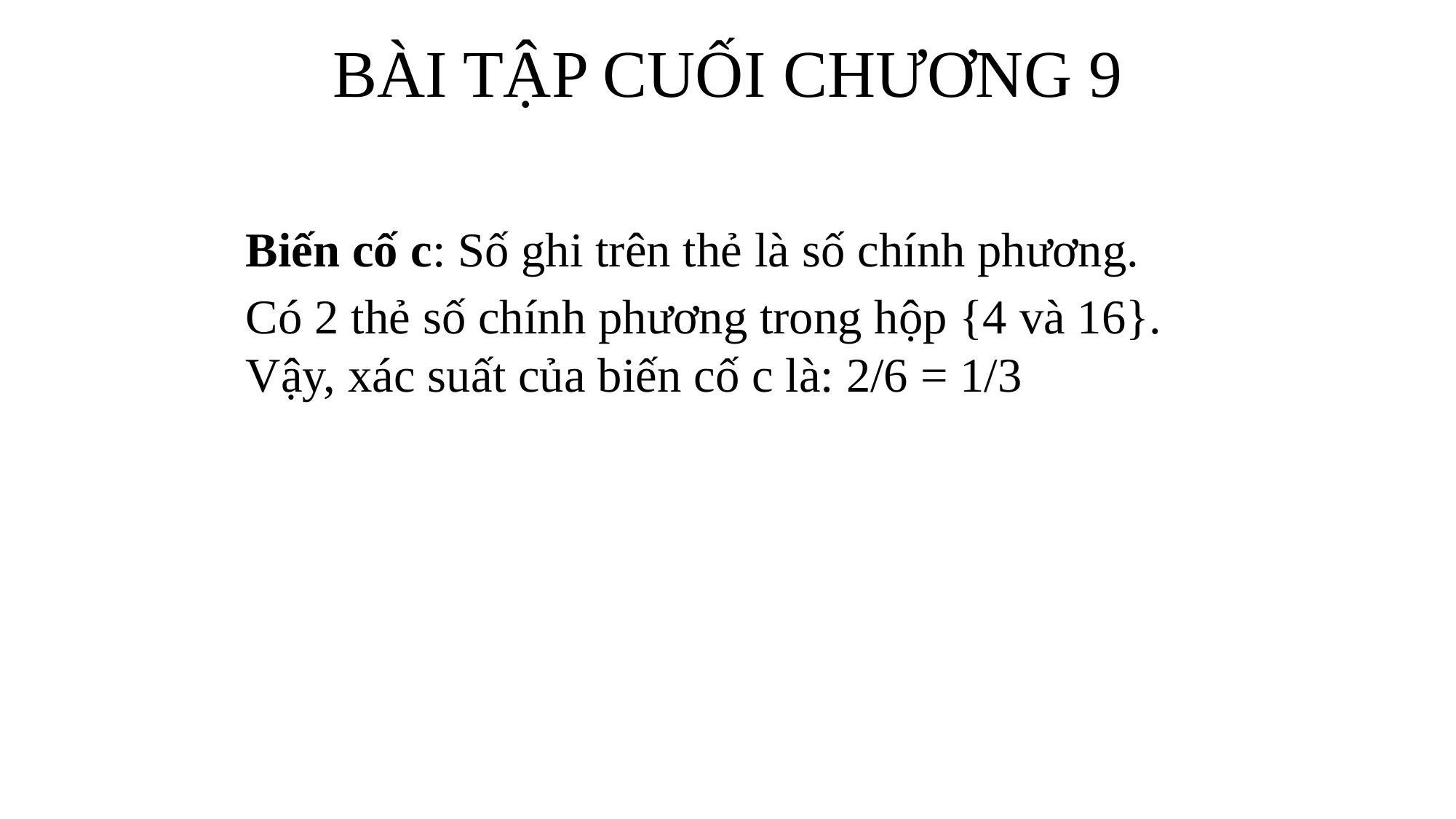

BÀI TẬP CUỐI CHƯƠNG 9
Biến cố c: Số ghi trên thẻ là số chính phương.
Có 2 thẻ số chính phương trong hộp {4 và 16}.
Vậy, xác suất của biến cố c là: 2/6 = 1/3